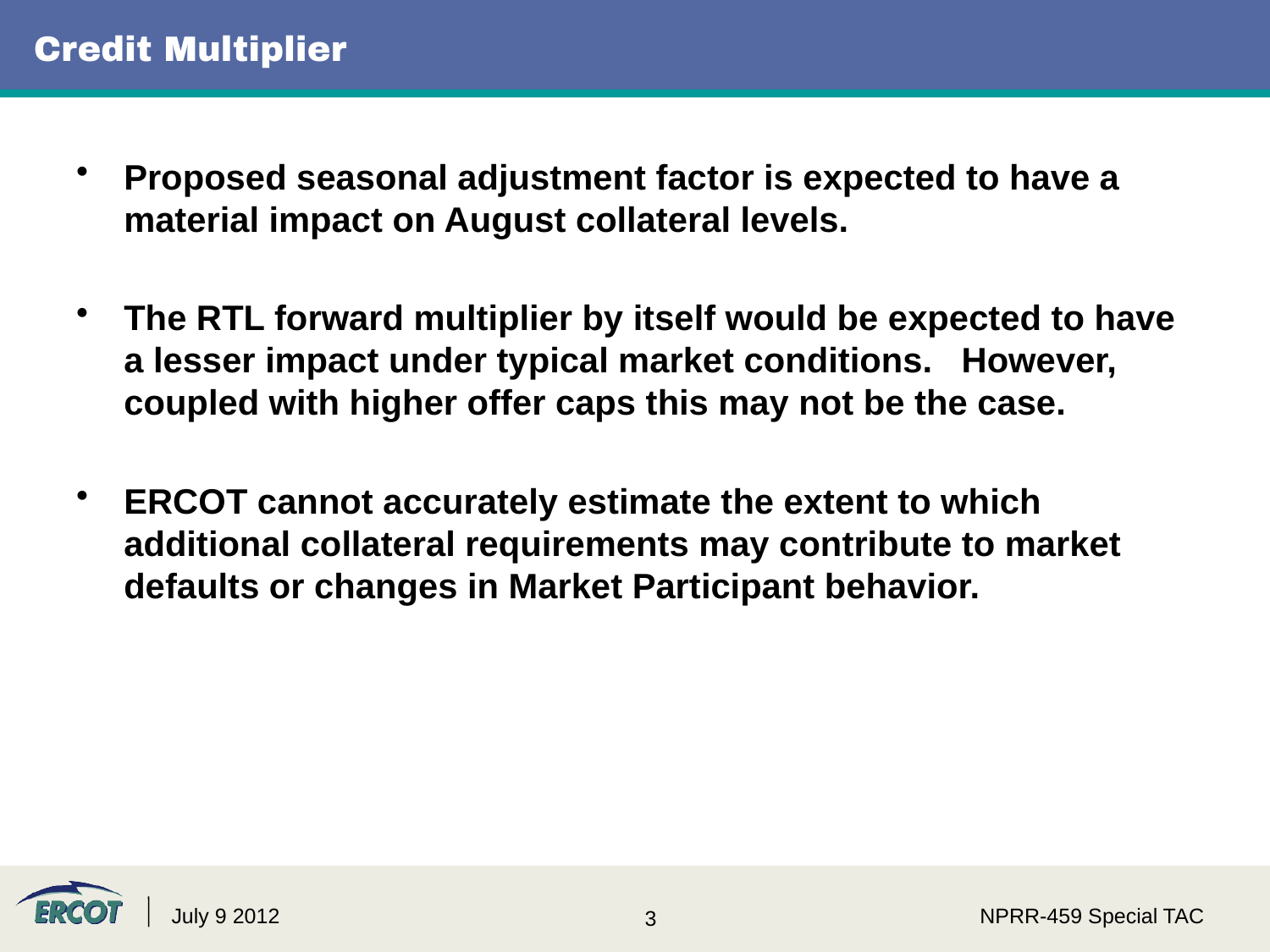

# Credit Multiplier
Proposed seasonal adjustment factor is expected to have a material impact on August collateral levels.

The RTL forward multiplier by itself would be expected to have a lesser impact under typical market conditions.   However, coupled with higher offer caps this may not be the case.

ERCOT cannot accurately estimate the extent to which additional collateral requirements may contribute to market defaults or changes in Market Participant behavior.
July 9 2012
NPRR-459 Special TAC